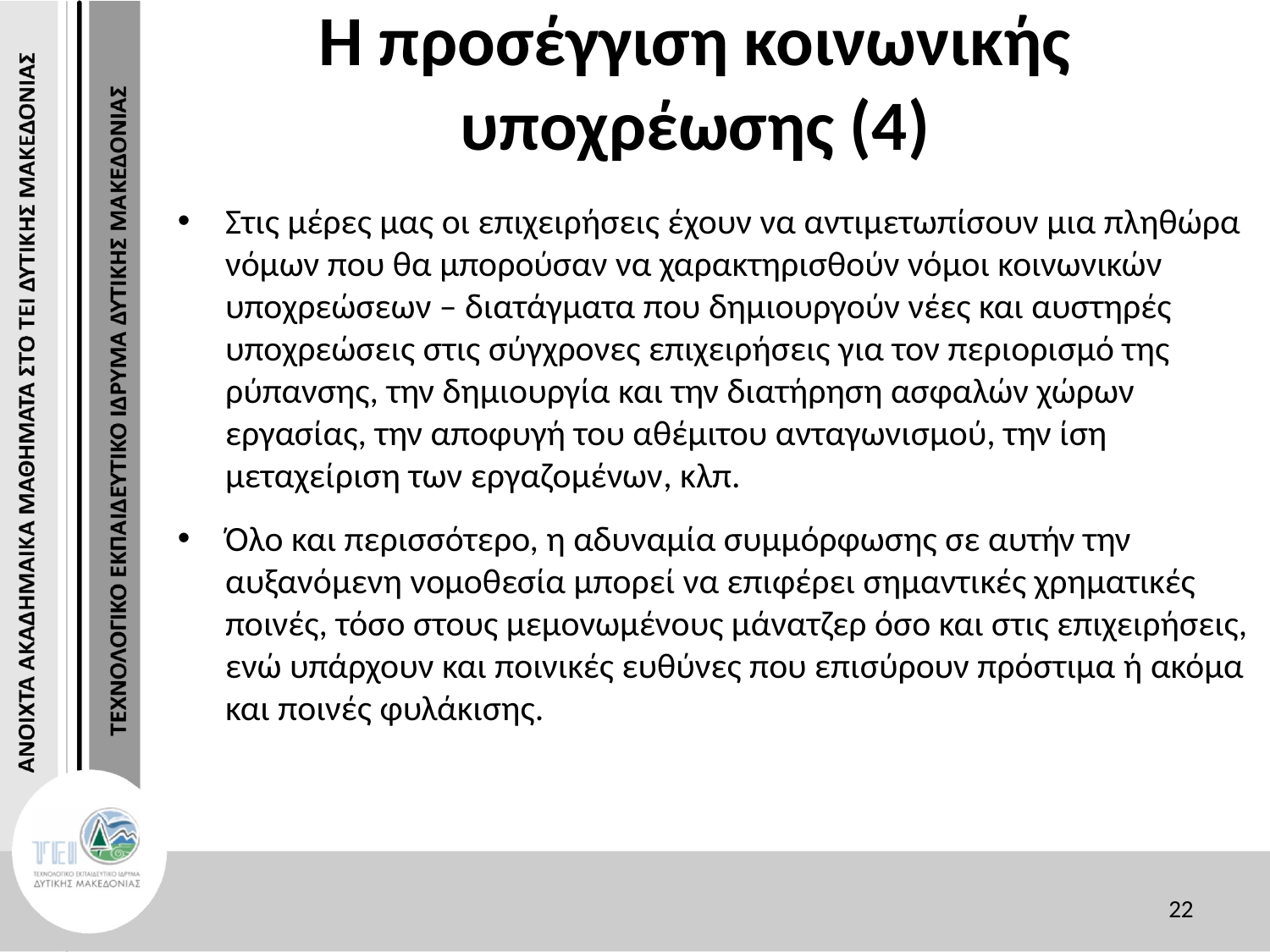

# Η προσέγγιση κοινωνικής υποχρέωσης (4)
Στις μέρες μας οι επιχειρήσεις έχουν να αντιμετωπίσουν μια πληθώρα νόμων που θα μπορούσαν να χαρακτηρισθούν νόμοι κοινωνικών υποχρεώσεων – διατάγματα που δημιουργούν νέες και αυστηρές υποχρεώσεις στις σύγχρονες επιχειρήσεις για τον περιορισμό της ρύπανσης, την δημιουργία και την διατήρηση ασφαλών χώρων εργασίας, την αποφυγή του αθέμιτου ανταγωνισμού, την ίση μεταχείριση των εργαζομένων, κλπ.
Όλο και περισσότερο, η αδυναμία συμμόρφωσης σε αυτήν την αυξανόμενη νομοθεσία μπορεί να επιφέρει σημαντικές χρηματικές ποινές, τόσο στους μεμονωμένους μάνατζερ όσο και στις επιχειρήσεις, ενώ υπάρχουν και ποινικές ευθύνες που επισύρουν πρόστιμα ή ακόμα και ποινές φυλάκισης.
22